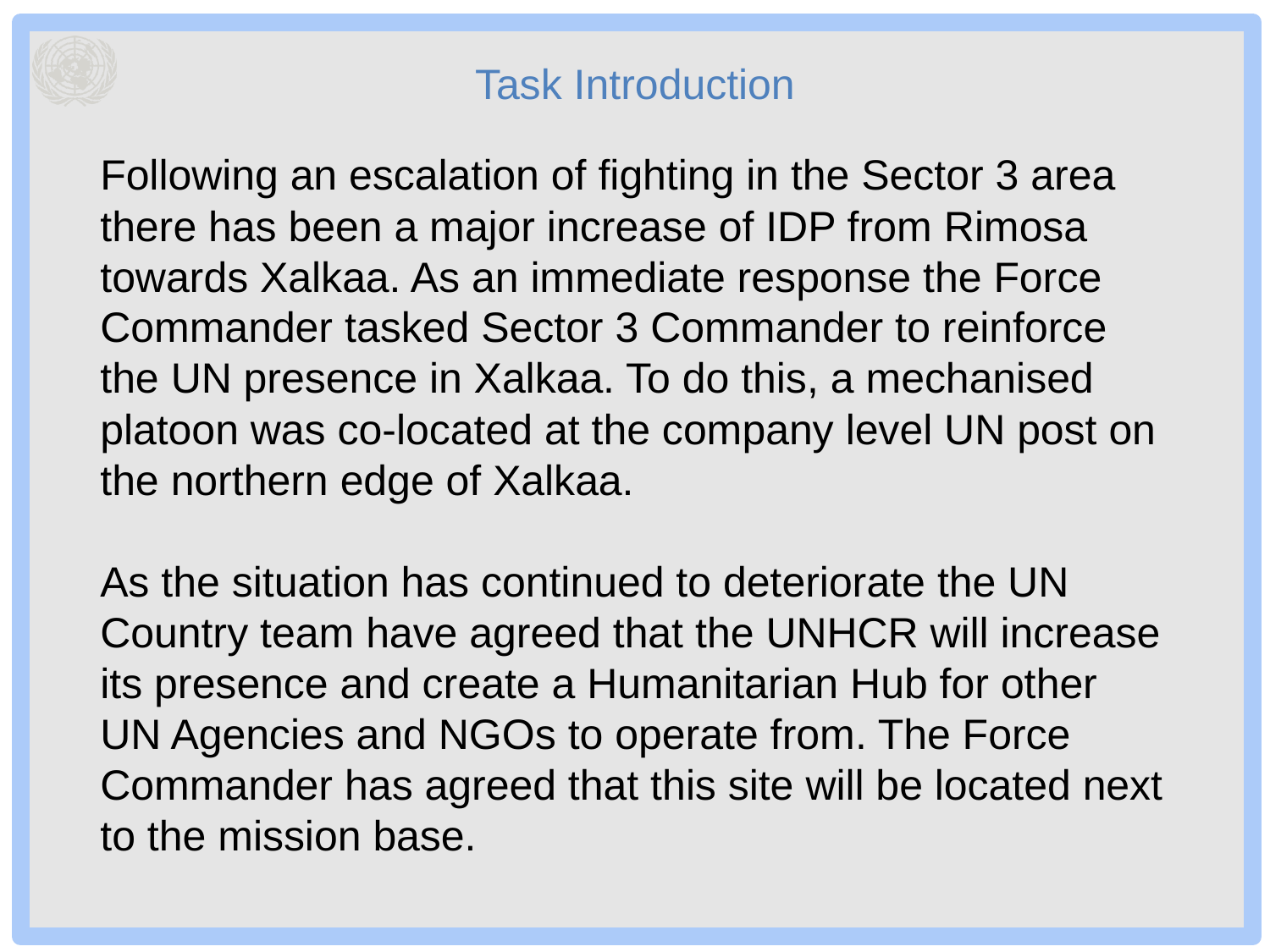

# Task Introduction
Following an escalation of fighting in the Sector 3 area there has been a major increase of IDP from Rimosa towards Xalkaa. As an immediate response the Force Commander tasked Sector 3 Commander to reinforce the UN presence in Xalkaa. To do this, a mechanised platoon was co-located at the company level UN post on the northern edge of Xalkaa.

As the situation has continued to deteriorate the UN Country team have agreed that the UNHCR will increase its presence and create a Humanitarian Hub for other UN Agencies and NGOs to operate from. The Force Commander has agreed that this site will be located next to the mission base.